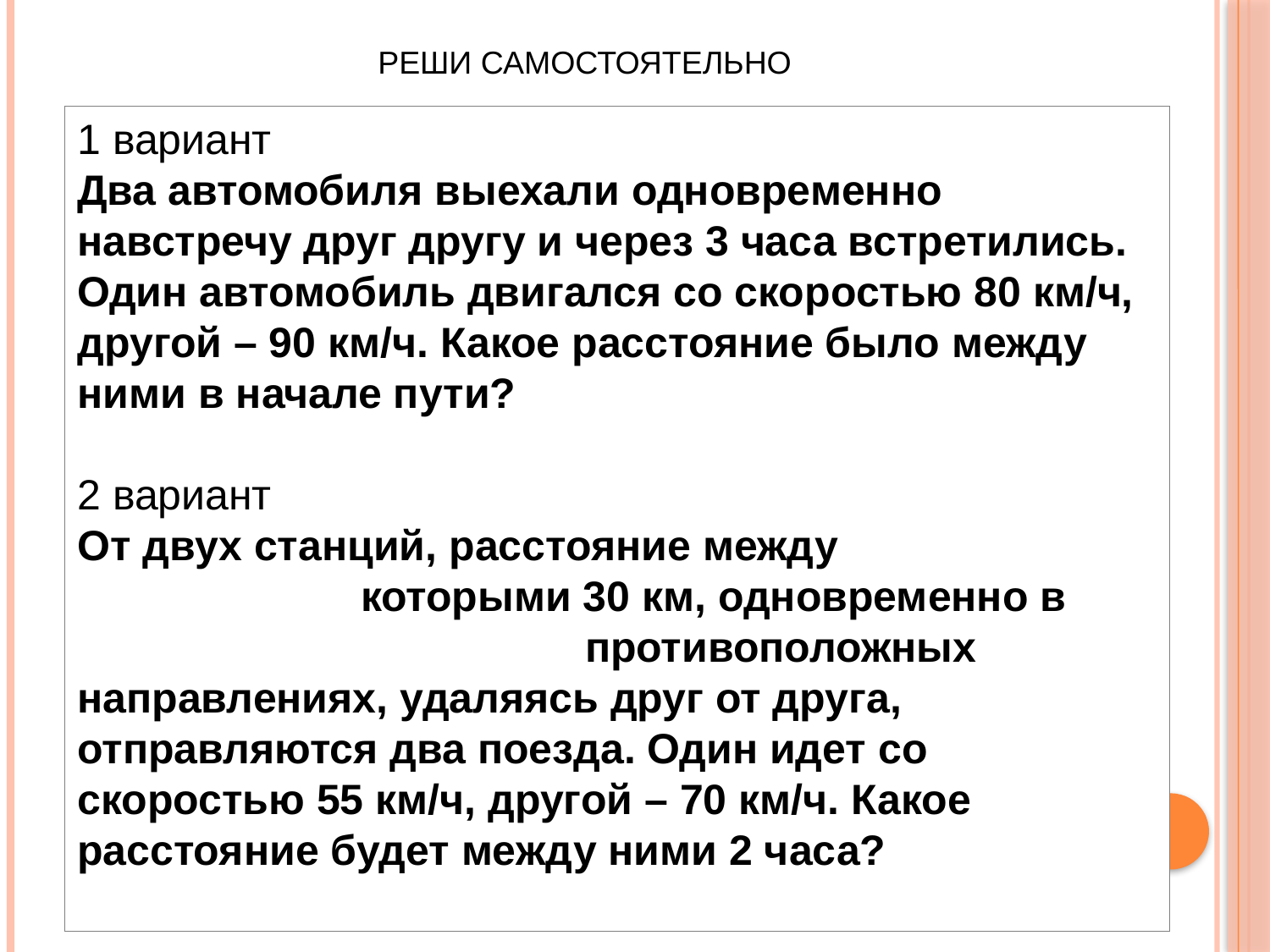

РЕШИ САМОСТОЯТЕЛЬНО
1 вариант
Два автомобиля выехали одновременно навстречу друг другу и через 3 часа встретились. Один автомобиль двигался со скоростью 80 км/ч, другой – 90 км/ч. Какое расстояние было между ними в начале пути?

2 вариант
От двух станций, расстояние между                                                   которыми 30 км, одновременно в                                                   противоположных направлениях, удаляясь друг от друга, отправляются два поезда. Один идет со скоростью 55 км/ч, другой – 70 км/ч. Какое расстояние будет между ними 2 часа?